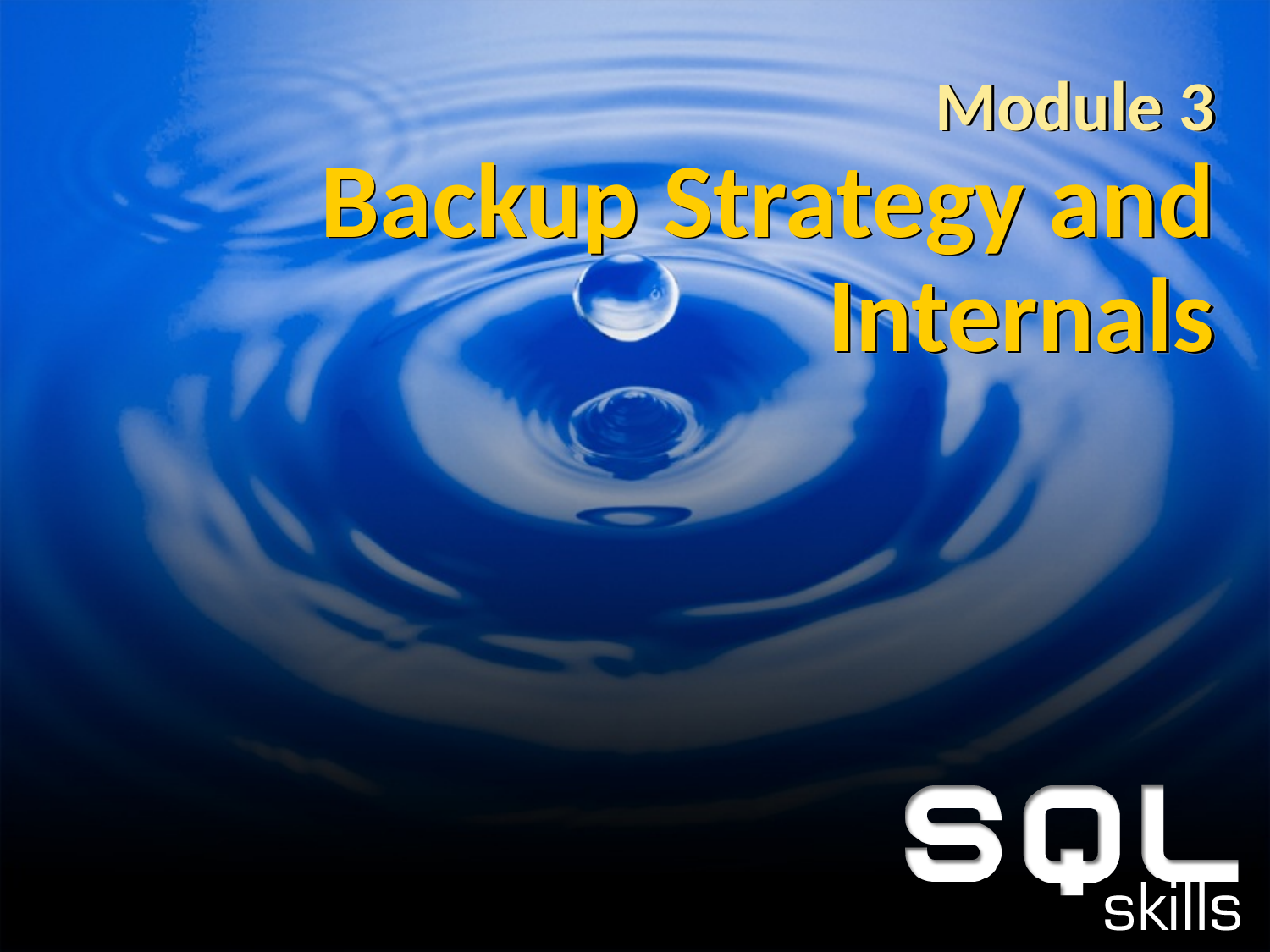

# Module 3 Backup Strategy and Internals